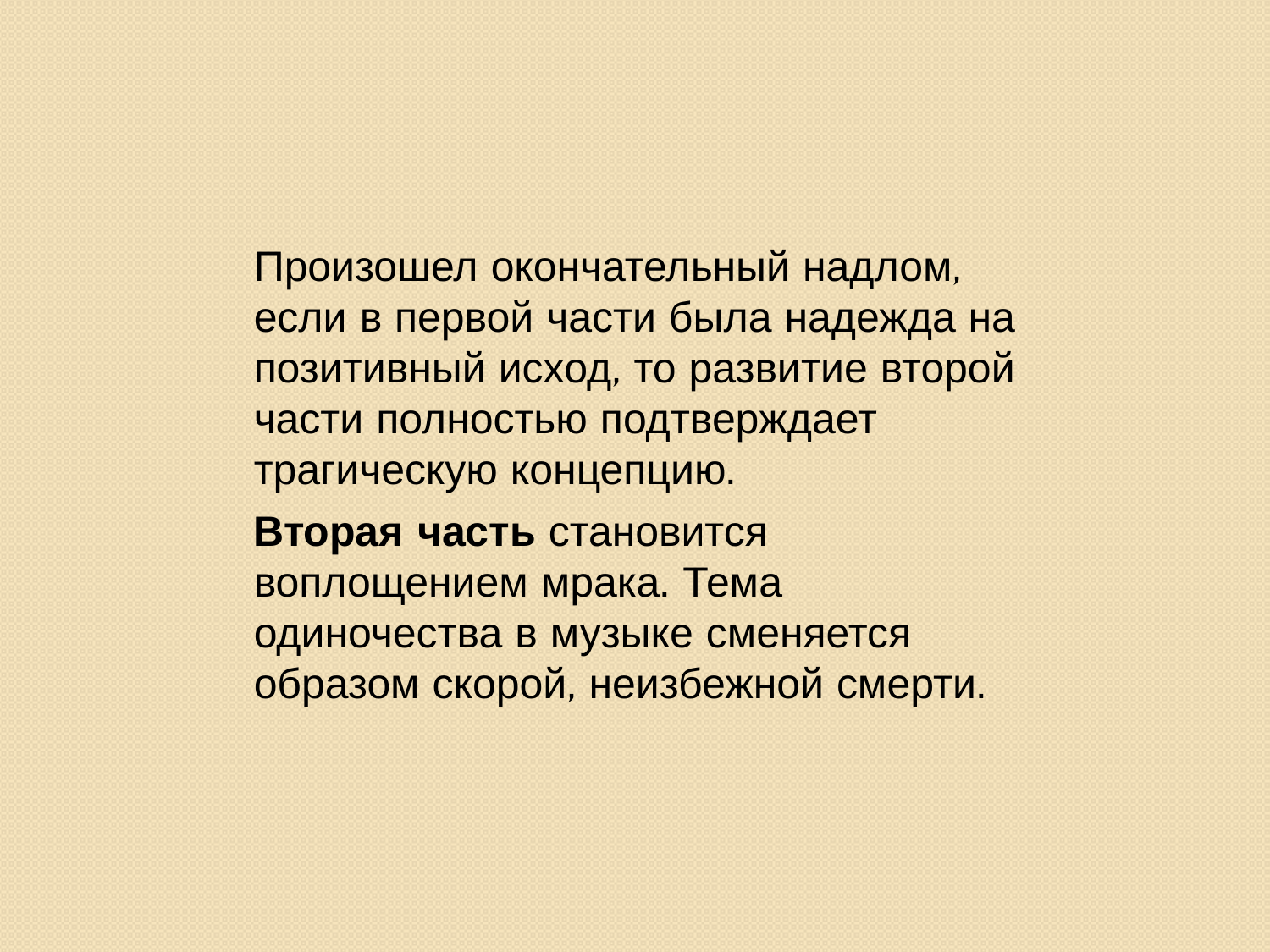

Произошел окончательный надлом, если в первой части была надежда на позитивный исход, то развитие второй части полностью подтверждает трагическую концепцию.
Вторая часть становится воплощением мрака. Тема одиночества в музыке сменяется образом скорой, неизбежной смерти.